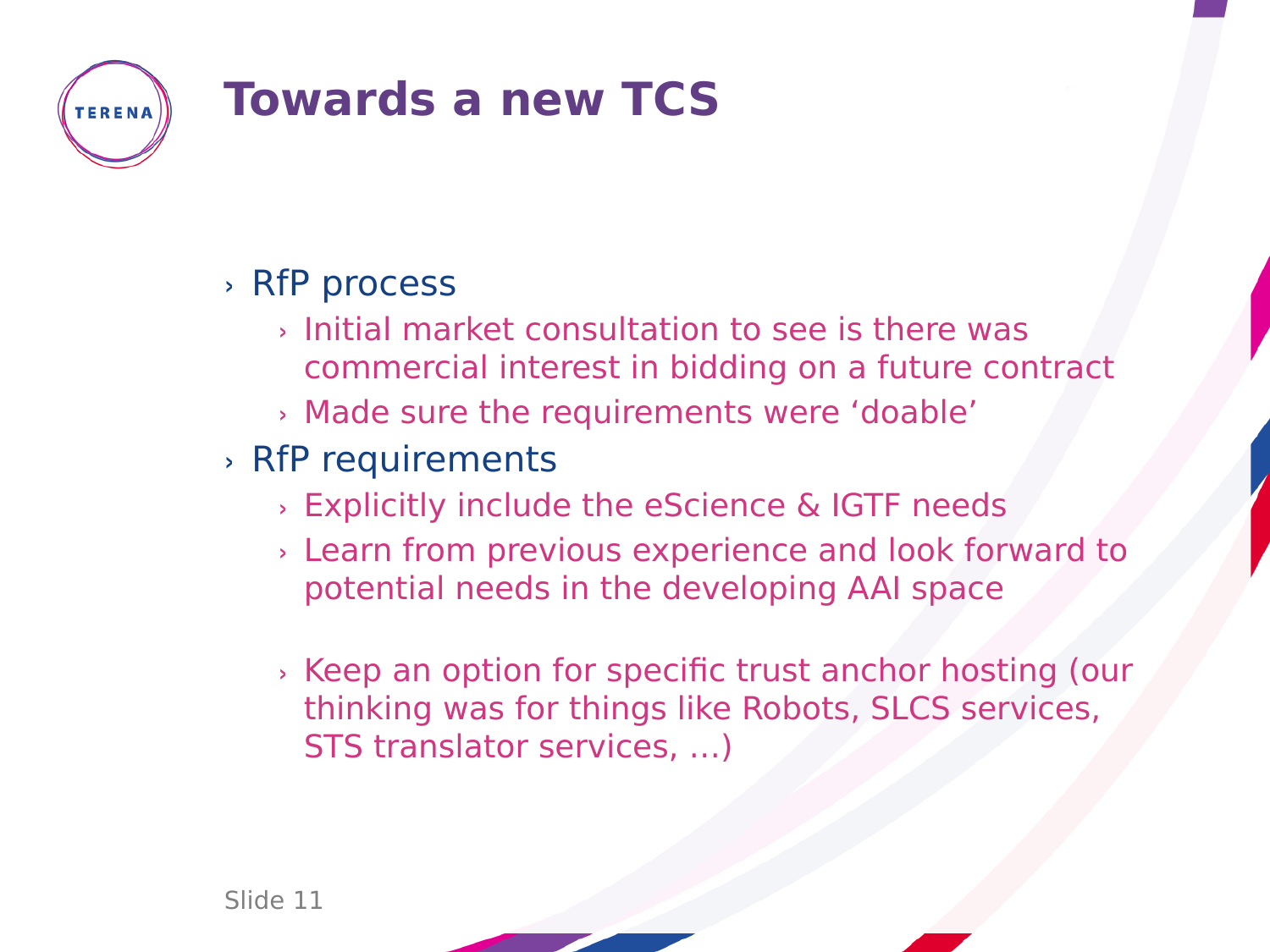

# Towards a new TCS
RfP process
Initial market consultation to see is there was commercial interest in bidding on a future contract
Made sure the requirements were ‘doable’
RfP requirements
Explicitly include the eScience & IGTF needs
Learn from previous experience and look forward to potential needs in the developing AAI space
Keep an option for specific trust anchor hosting (our thinking was for things like Robots, SLCS services, STS translator services, …)
Slide 11